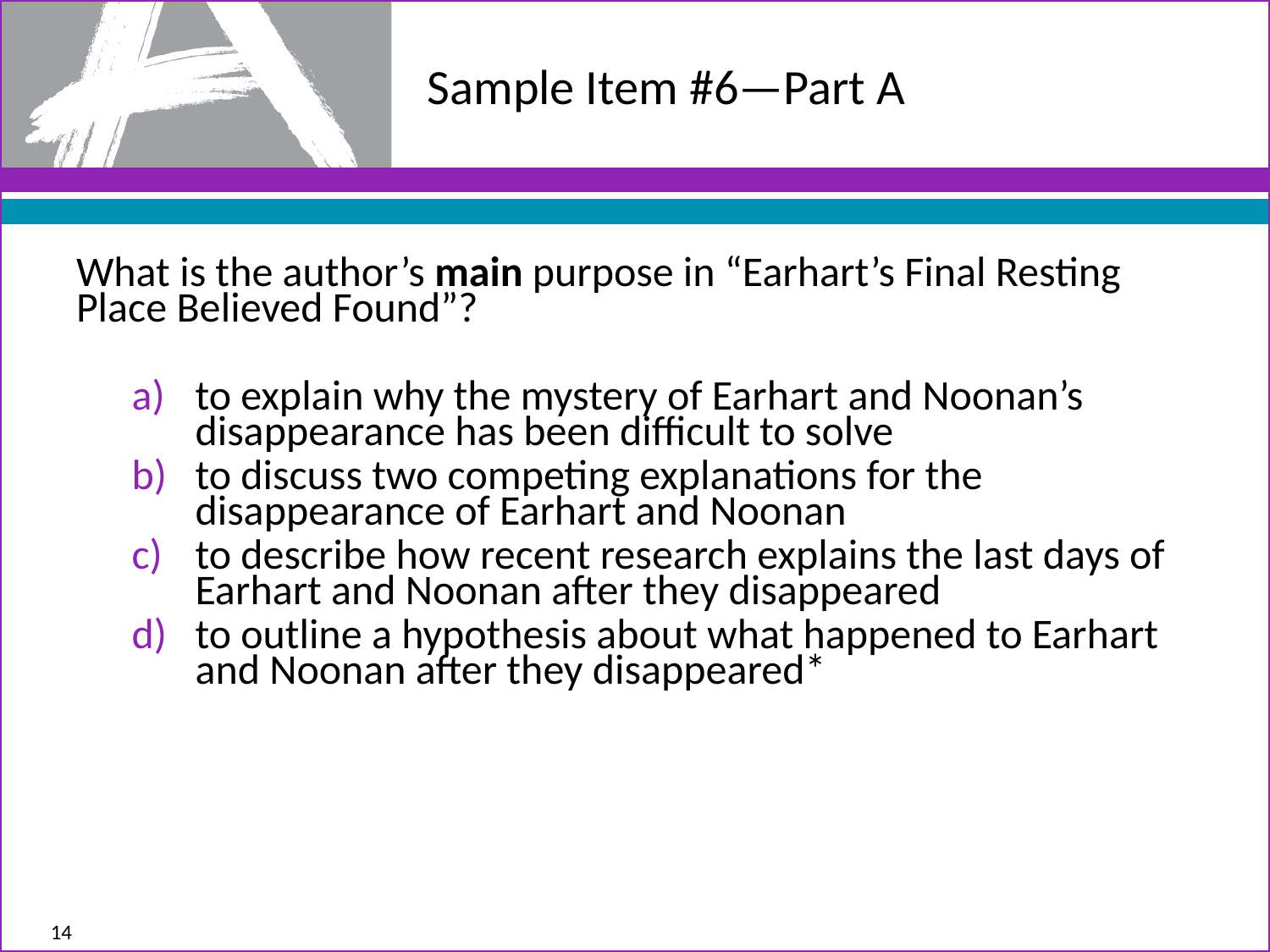

# Sample Item #6—Part A

What is the author’s main purpose in “Earhart’s Final Resting Place Believed Found”?

to explain why the mystery of Earhart and Noonan’s disappearance has been difficult to solve
to discuss two competing explanations for the disappearance of Earhart and Noonan
to describe how recent research explains the last days of Earhart and Noonan after they disappeared
to outline a hypothesis about what happened to Earhart and Noonan after they disappeared*

14